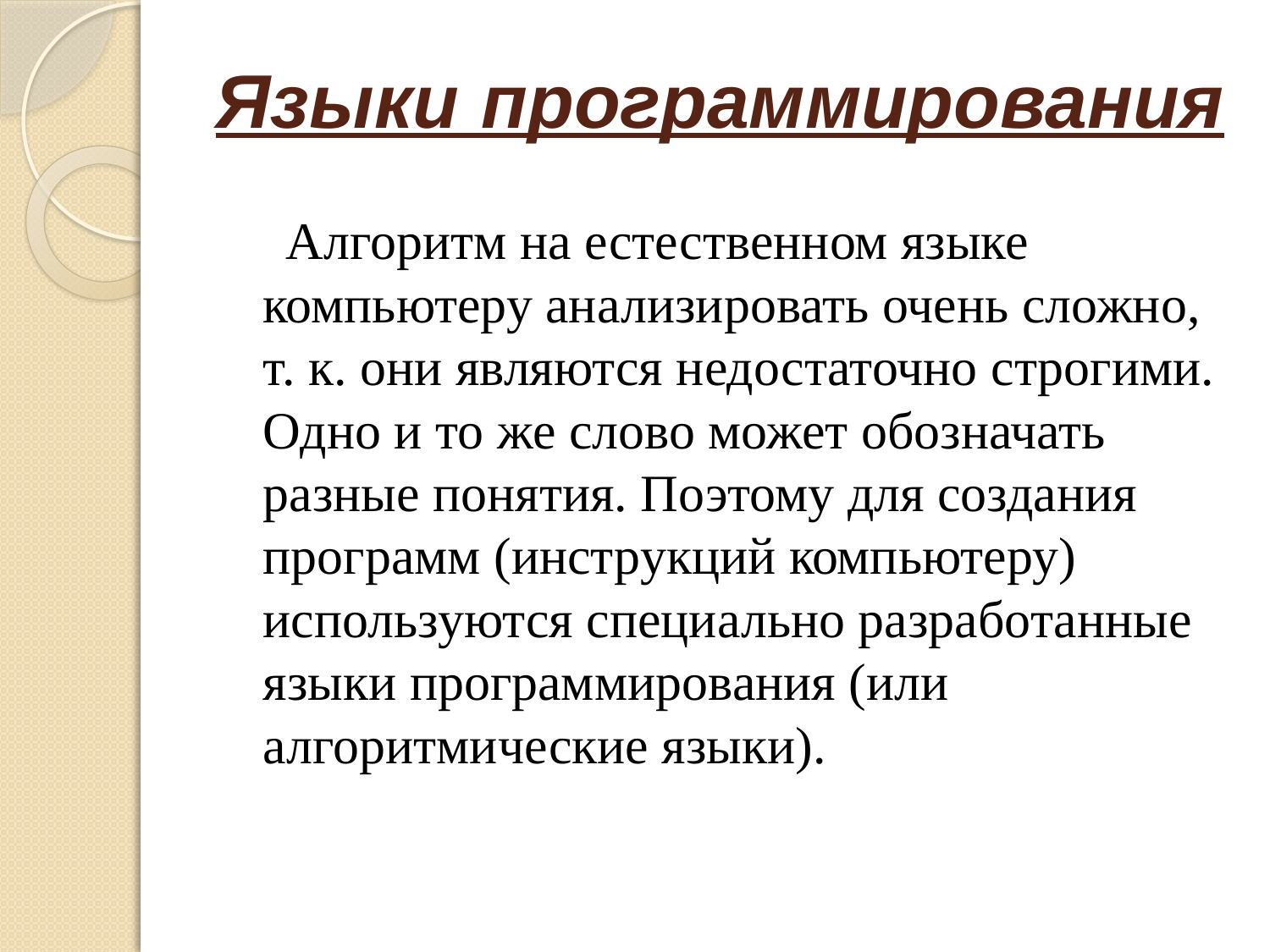

# Языки программирования
    Алгоритм на естественном языке компьютеру анализировать очень сложно, т. к. они являются недостаточно строгими. Одно и то же слово может обозначать разные понятия. Поэтому для создания программ (инструкций компьютеру) используются специально разработанные языки программирования (или алгоритмические языки).